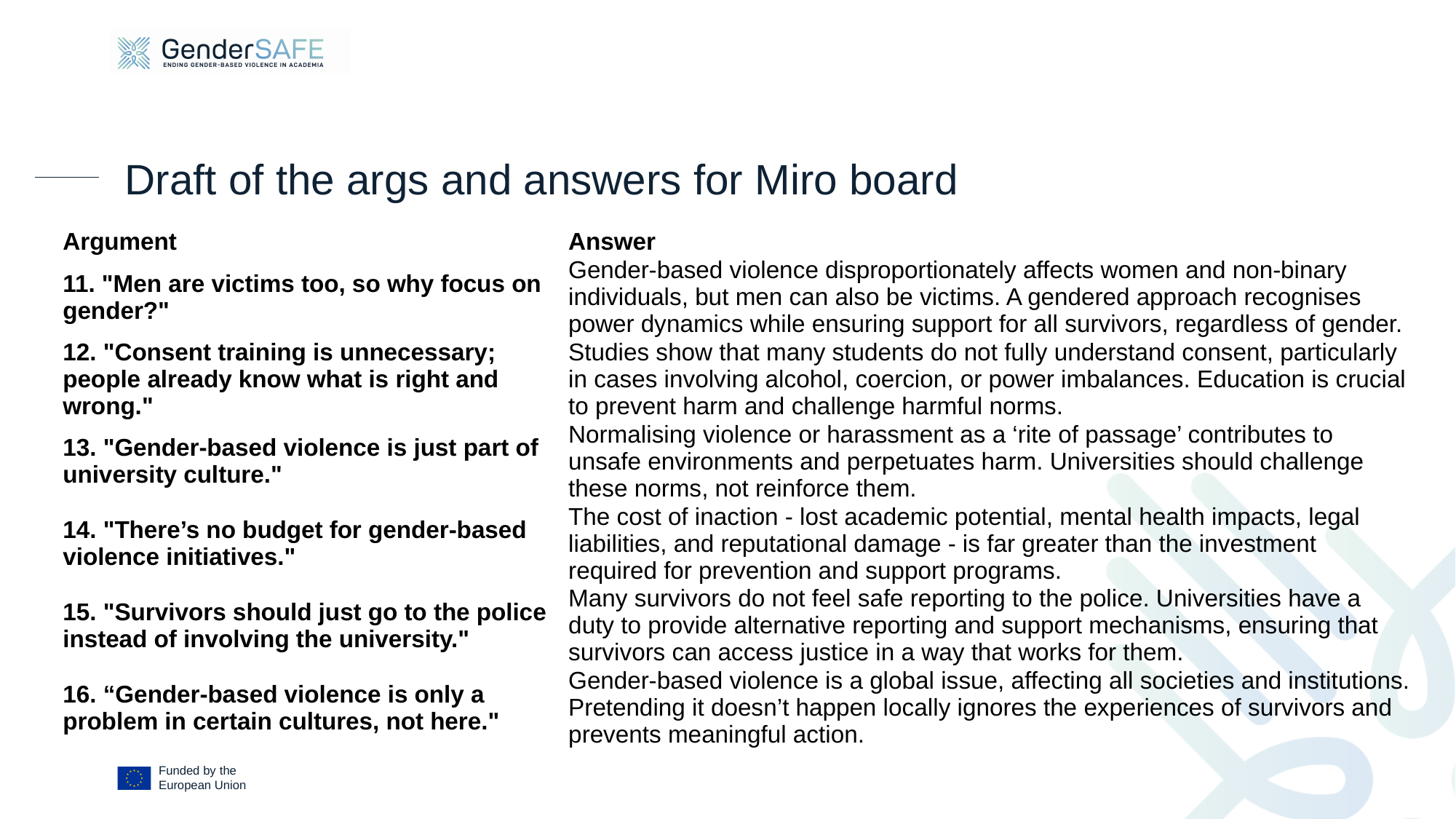

# Draft of the args and answers for Miro board
| Argument | Answer |
| --- | --- |
| 11. "Men are victims too, so why focus on gender?" | Gender-based violence disproportionately affects women and non-binary individuals, but men can also be victims. A gendered approach recognises power dynamics while ensuring support for all survivors, regardless of gender. |
| 12. "Consent training is unnecessary; people already know what is right and wrong." | Studies show that many students do not fully understand consent, particularly in cases involving alcohol, coercion, or power imbalances. Education is crucial to prevent harm and challenge harmful norms. |
| 13. "Gender-based violence is just part of university culture." | Normalising violence or harassment as a ‘rite of passage’ contributes to unsafe environments and perpetuates harm. Universities should challenge these norms, not reinforce them. |
| 14. "There’s no budget for gender-based violence initiatives." | The cost of inaction - lost academic potential, mental health impacts, legal liabilities, and reputational damage - is far greater than the investment required for prevention and support programs. |
| 15. "Survivors should just go to the police instead of involving the university." | Many survivors do not feel safe reporting to the police. Universities have a duty to provide alternative reporting and support mechanisms, ensuring that survivors can access justice in a way that works for them. |
| 16. “Gender-based violence is only a problem in certain cultures, not here." | Gender-based violence is a global issue, affecting all societies and institutions. Pretending it doesn’t happen locally ignores the experiences of survivors and prevents meaningful action. |